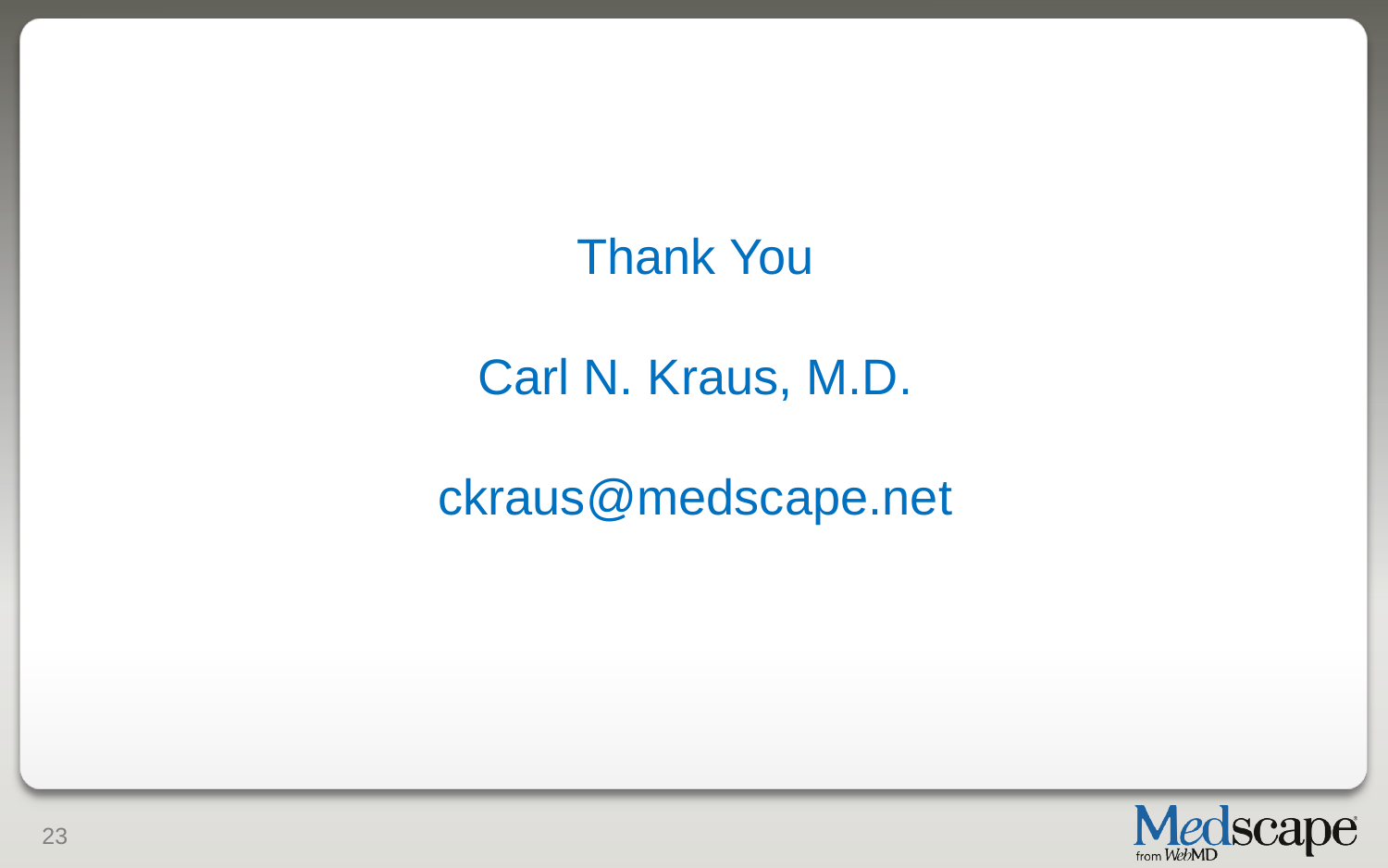

# Thank You Carl N. Kraus, M.D. ckraus@medscape.net